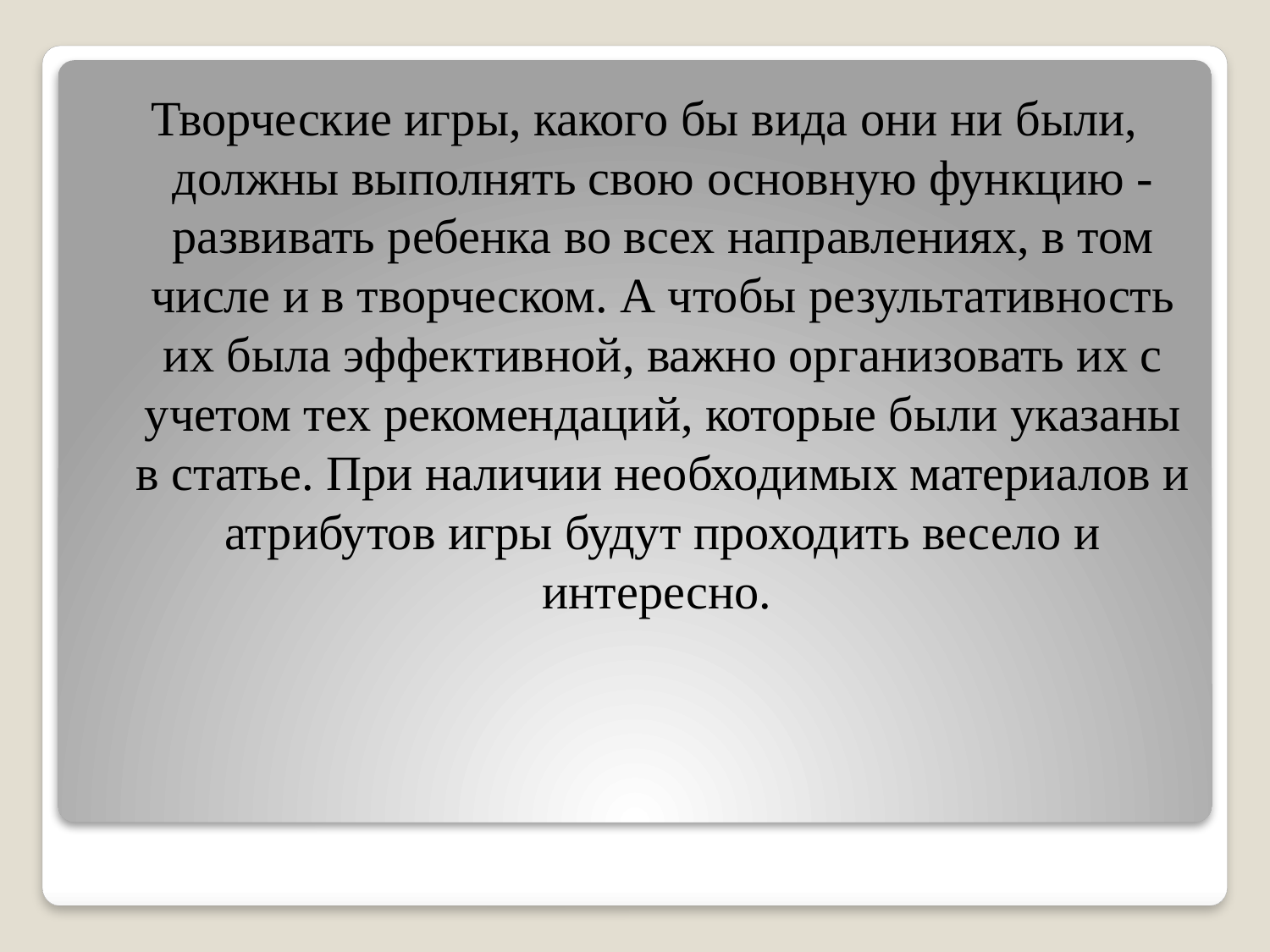

Творческие игры, какого бы вида они ни были, должны выполнять свою основную функцию - развивать ребенка во всех направлениях, в том числе и в творческом. А чтобы результативность их была эффективной, важно организовать их с учетом тех рекомендаций, которые были указаны в статье. При наличии необходимых материалов и атрибутов игры будут проходить весело и интересно.
#